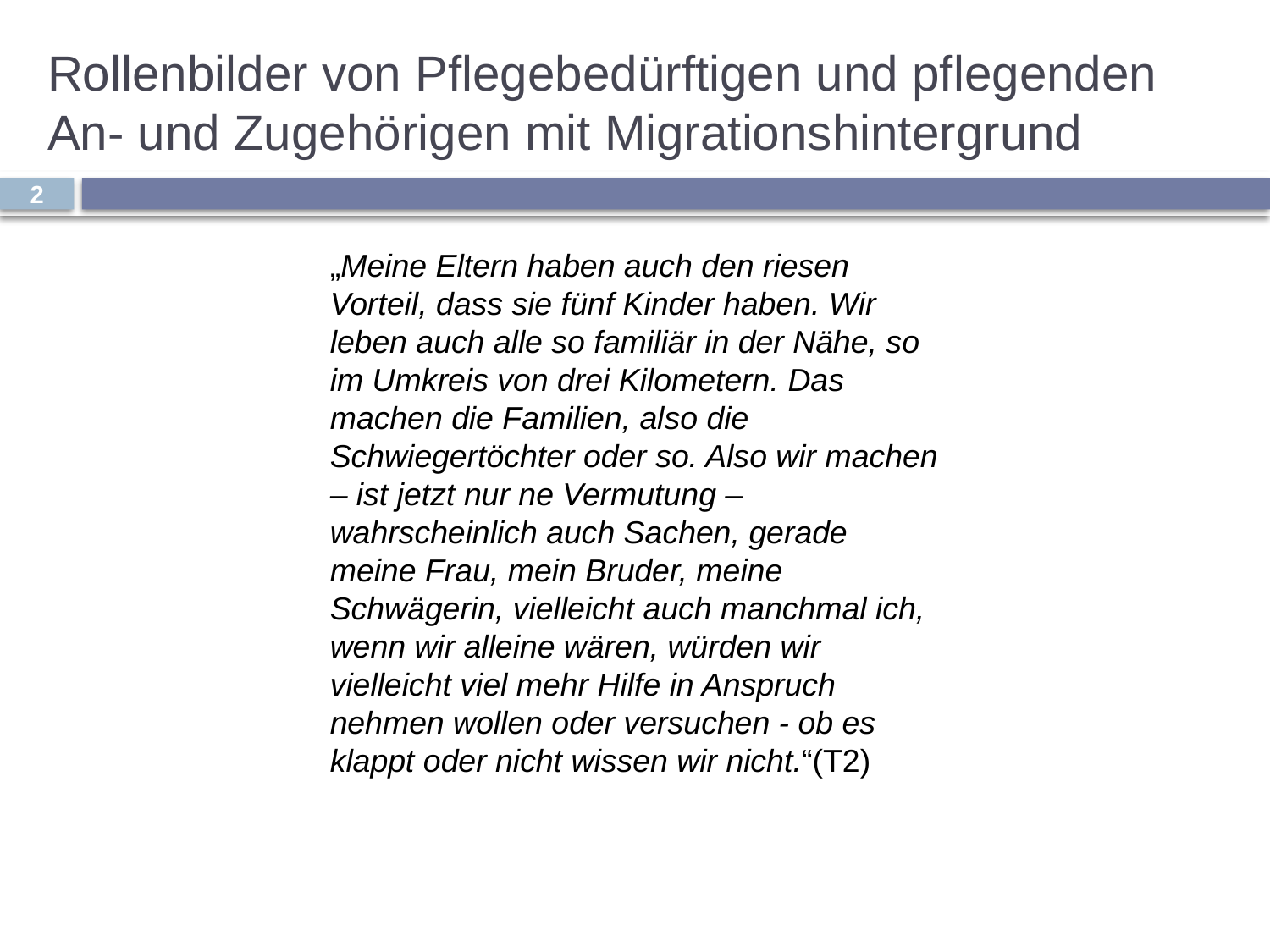

# Rollenbilder von Pflegebedürftigen und pflegenden An- und Zugehörigen mit Migrationshintergrund
2
„Meine Eltern haben auch den riesen Vorteil, dass sie fünf Kinder haben. Wir leben auch alle so familiär in der Nähe, so im Umkreis von drei Kilometern. Das machen die Familien, also die Schwiegertöchter oder so. Also wir machen – ist jetzt nur ne Vermutung – wahrscheinlich auch Sachen, gerade meine Frau, mein Bruder, meine Schwägerin, vielleicht auch manchmal ich, wenn wir alleine wären, würden wir vielleicht viel mehr Hilfe in Anspruch nehmen wollen oder versuchen - ob es klappt oder nicht wissen wir nicht.“(T2)